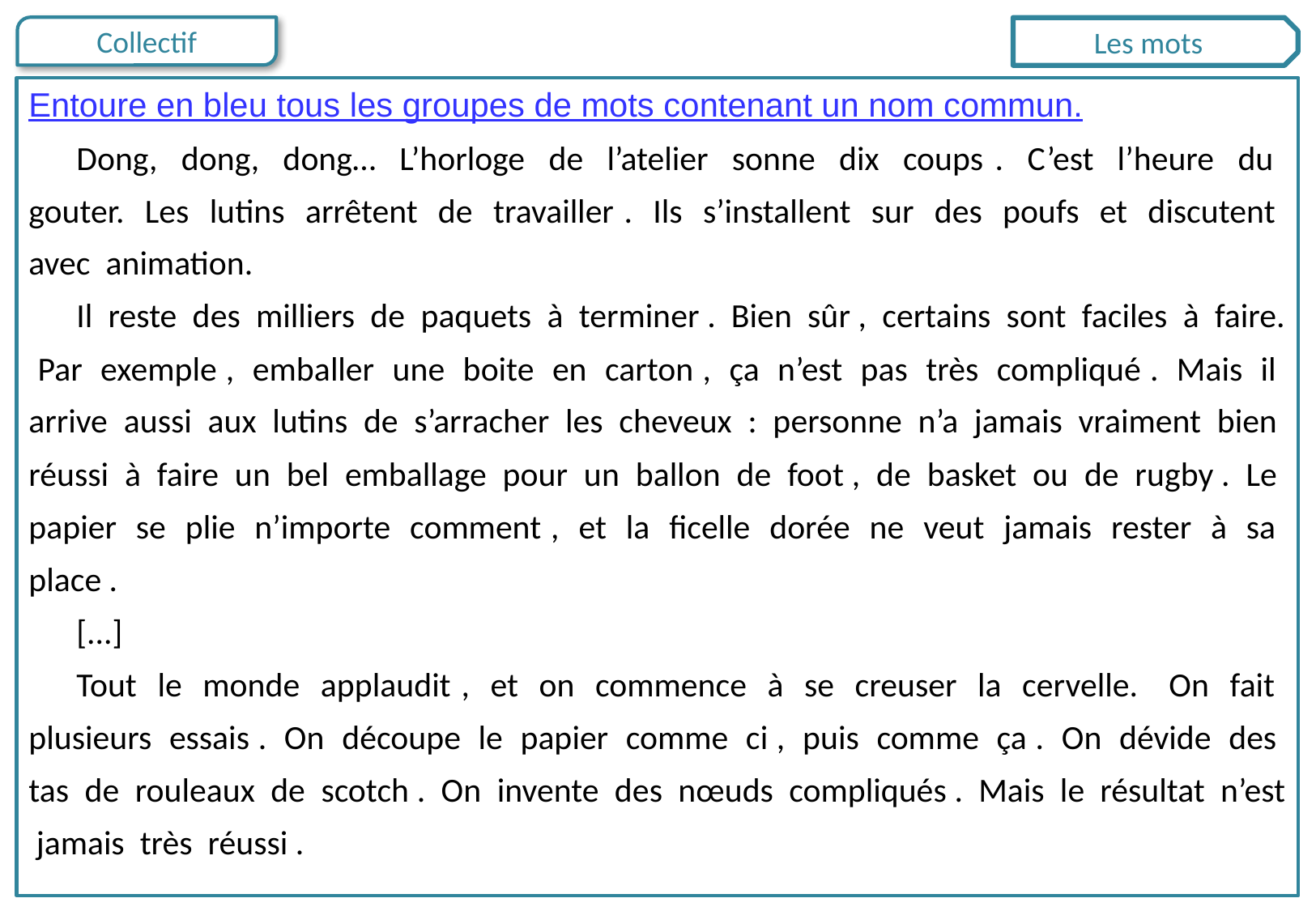

Les mots
Entoure en bleu tous les groupes de mots contenant un nom commun.
Dong,  dong,  dong…  L’horloge  de  l’atelier  sonne  dix  coups .  C’est  l’heure  du  gouter.  Les  lutins  arrêtent  de  travailler .  Ils  s’installent  sur  des  poufs  et  discutent  avec  animation.
Il  reste  des  milliers  de  paquets  à  terminer .  Bien  sûr ,  certains  sont  faciles  à  faire.  Par  exemple ,  emballer  une  boite  en  carton ,  ça  n’est  pas  très  compliqué .  Mais  il  arrive  aussi  aux  lutins  de  s’arracher  les  cheveux  :  personne  n’a  jamais  vraiment  bien  réussi  à  faire  un  bel  emballage  pour  un  ballon  de  foot ,  de  basket  ou  de  rugby .  Le  papier  se  plie  n’importe  comment ,  et  la  ficelle  dorée  ne  veut  jamais  rester  à  sa  place .
[...]
Tout  le  monde  applaudit ,  et  on  commence  à  se  creuser  la  cervelle.   On  fait  plusieurs  essais .  On  découpe  le  papier  comme  ci ,  puis  comme  ça .  On  dévide  des  tas  de  rouleaux  de  scotch .  On  invente  des  nœuds  compliqués .  Mais  le  résultat  n’est  jamais  très  réussi .